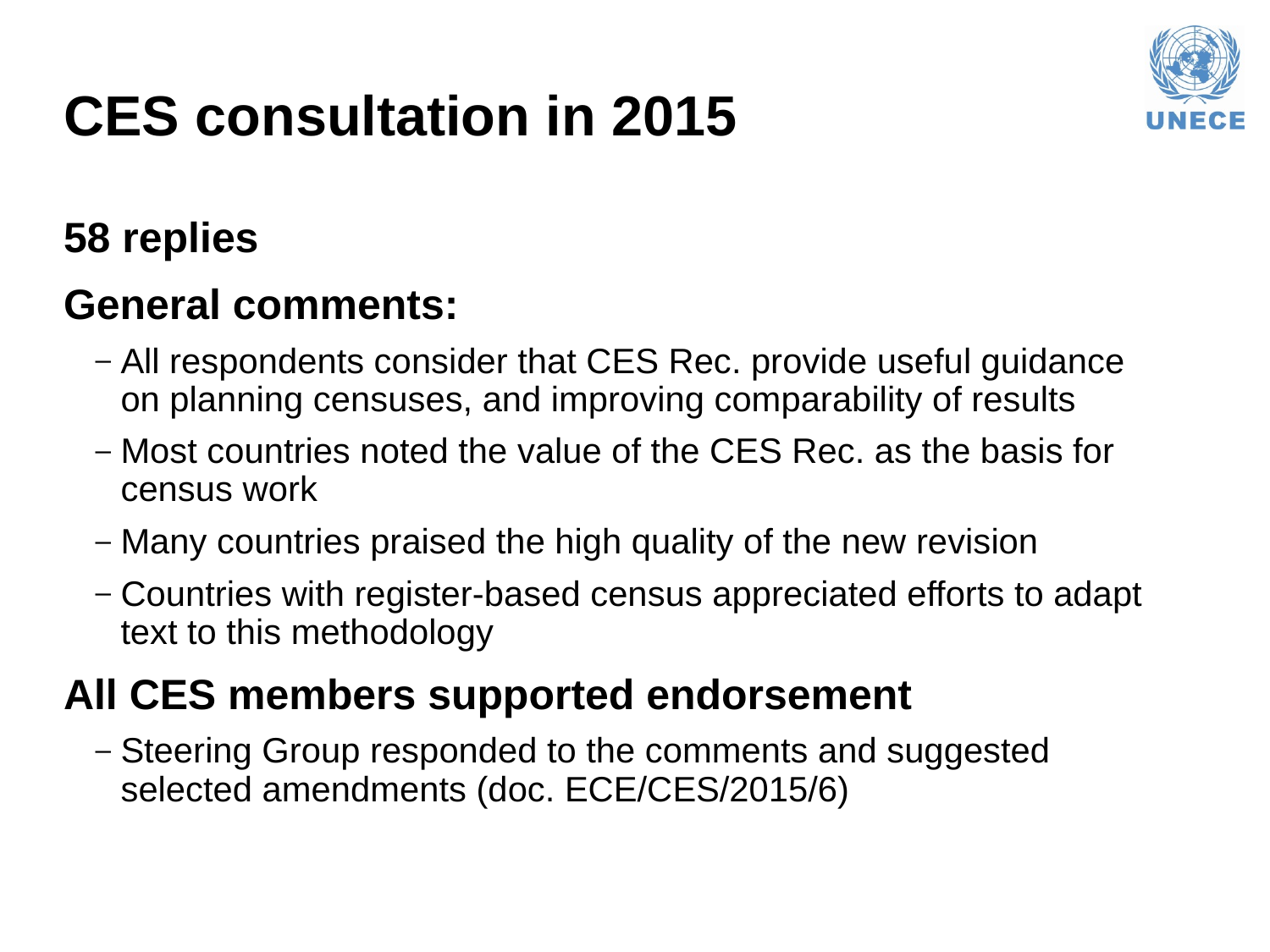

# CES consultation in 2015

58 replies
General comments:
All respondents consider that CES Rec. provide useful guidance
on planning censuses, and improving comparability of results
Most countries noted the value of the CES Rec. as the basis for census work
Many countries praised the high quality of the new revision
Countries with register-based census appreciated efforts to adapt
text to this methodology
All CES members supported endorsement
Steering Group responded to the comments and suggested
selected amendments (doc. ECE/CES/2015/6)